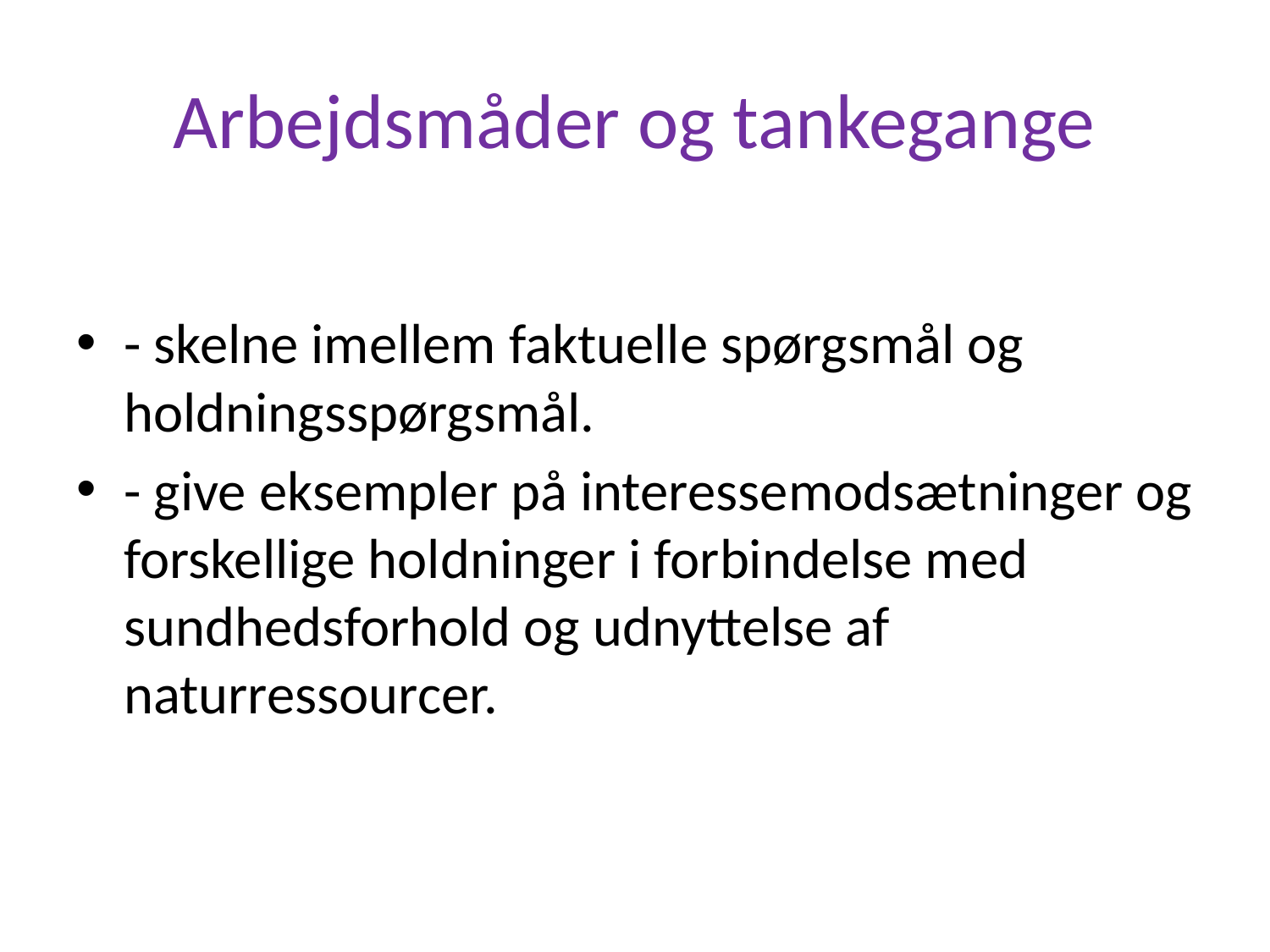

# Arbejdsmåder og tankegange

- skelne imellem faktuelle spørgsmål og holdningsspørgsmål.
- give eksempler på interesse­modsætninger og forskellige holdninger i forbindelse med sundhedsforhold og udnyttelse af naturressourcer.